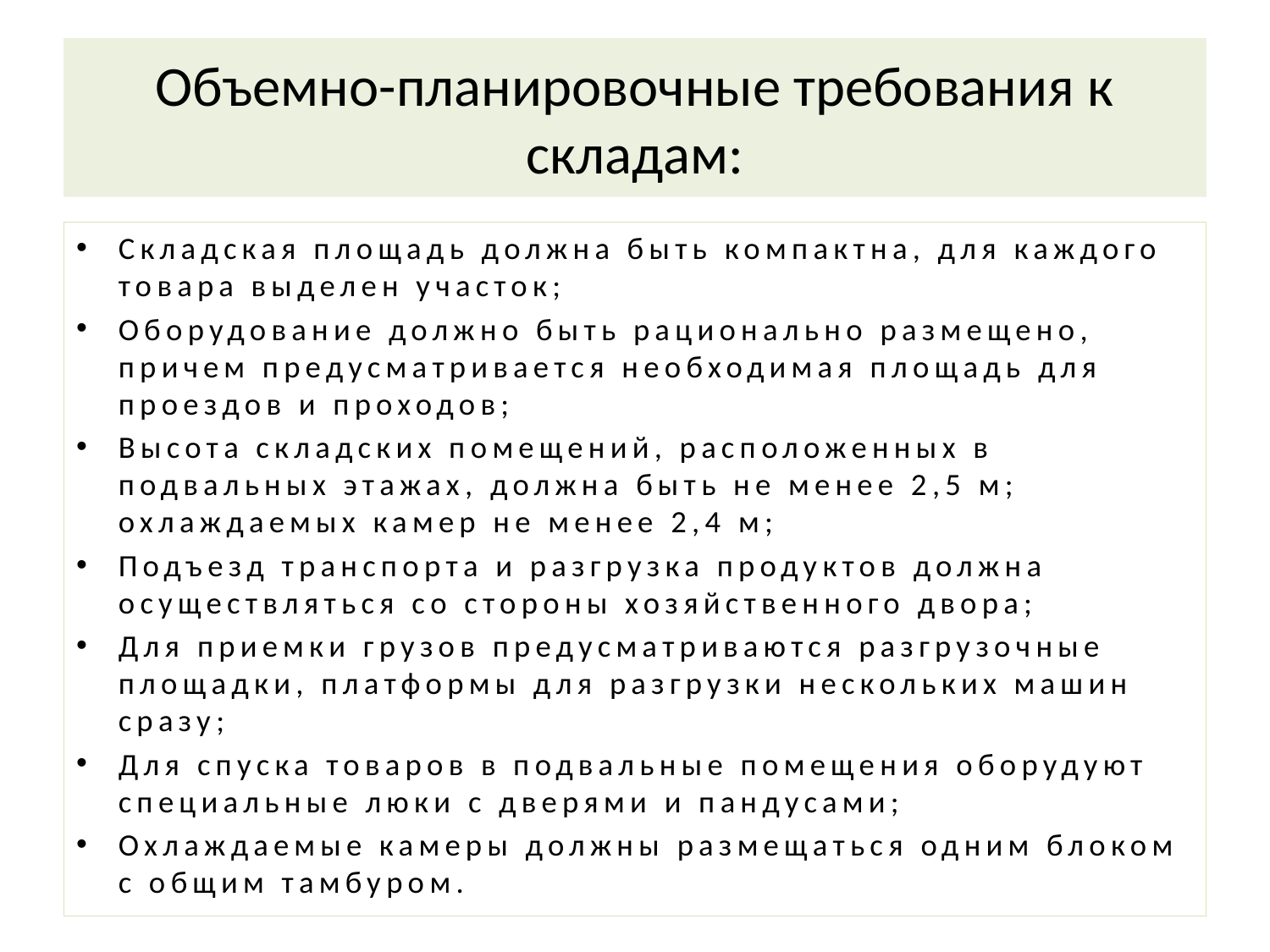

# Объемно-планировочные требования к складам:
Складская площадь должна быть компактна, для каждого товара выделен участок;
Оборудование должно быть рационально размещено, причем предусматривается необходимая площадь для проездов и проходов;
Высота складских помещений, расположенных в подвальных этажах, должна быть не менее 2,5 м; охлаждаемых камер не менее 2,4 м;
Подъезд транспорта и разгрузка продуктов должна осуществляться со стороны хозяйственного двора;
Для приемки грузов предусматриваются разгрузочные площадки, платформы для разгрузки нескольких машин сразу;
Для спуска товаров в подвальные помещения оборудуют специальные люки с дверями и пандусами;
Охлаждаемые камеры должны размещаться одним блоком с общим тамбуром.